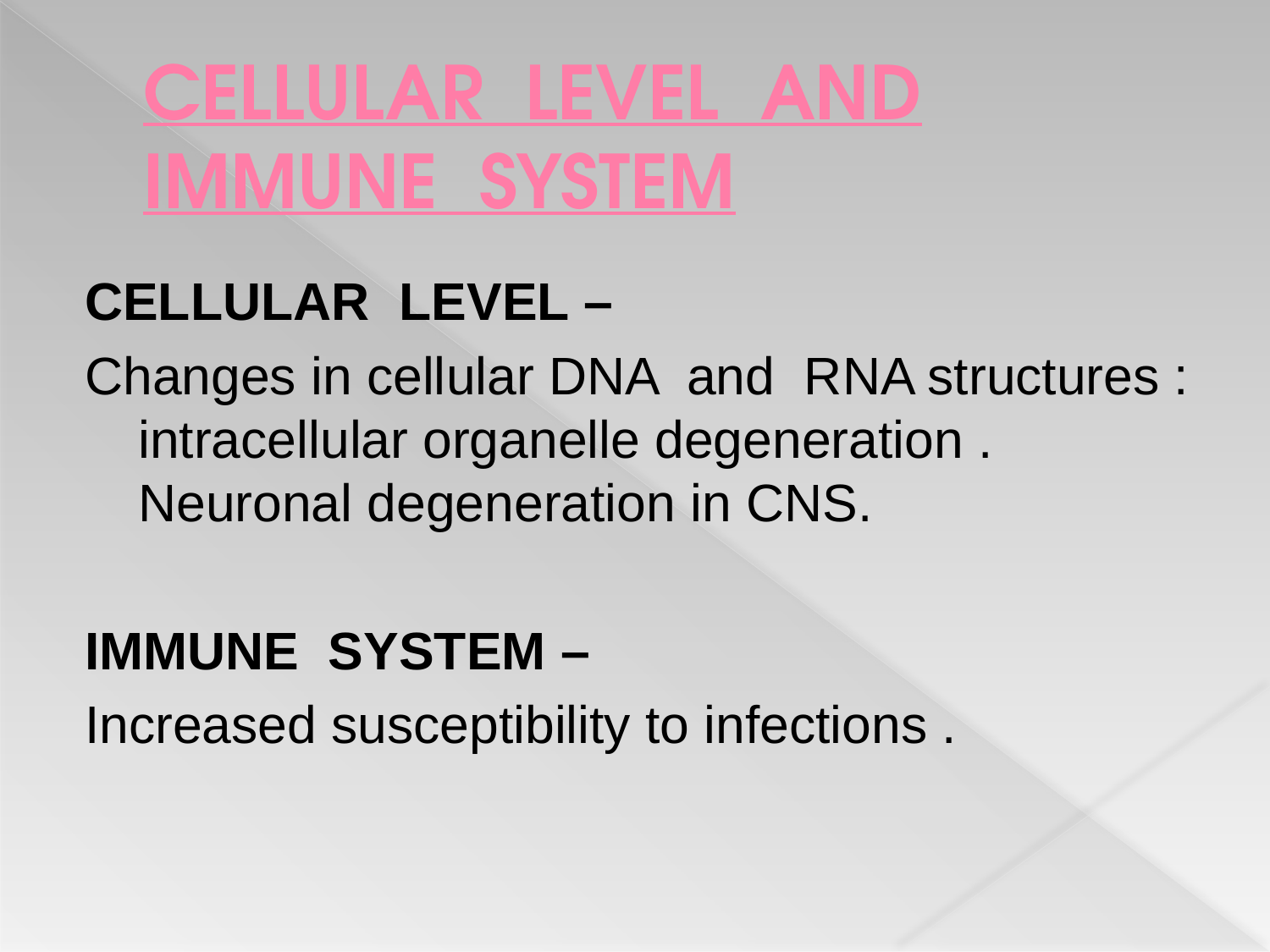

# CELLULAR  LEVEL  AND IMMUNE  SYSTEM
CELLULAR  LEVEL –
Changes in cellular DNA  and  RNA structures : intracellular organelle degeneration . Neuronal degeneration in CNS.

IMMUNE  SYSTEM –
Increased susceptibility to infections .